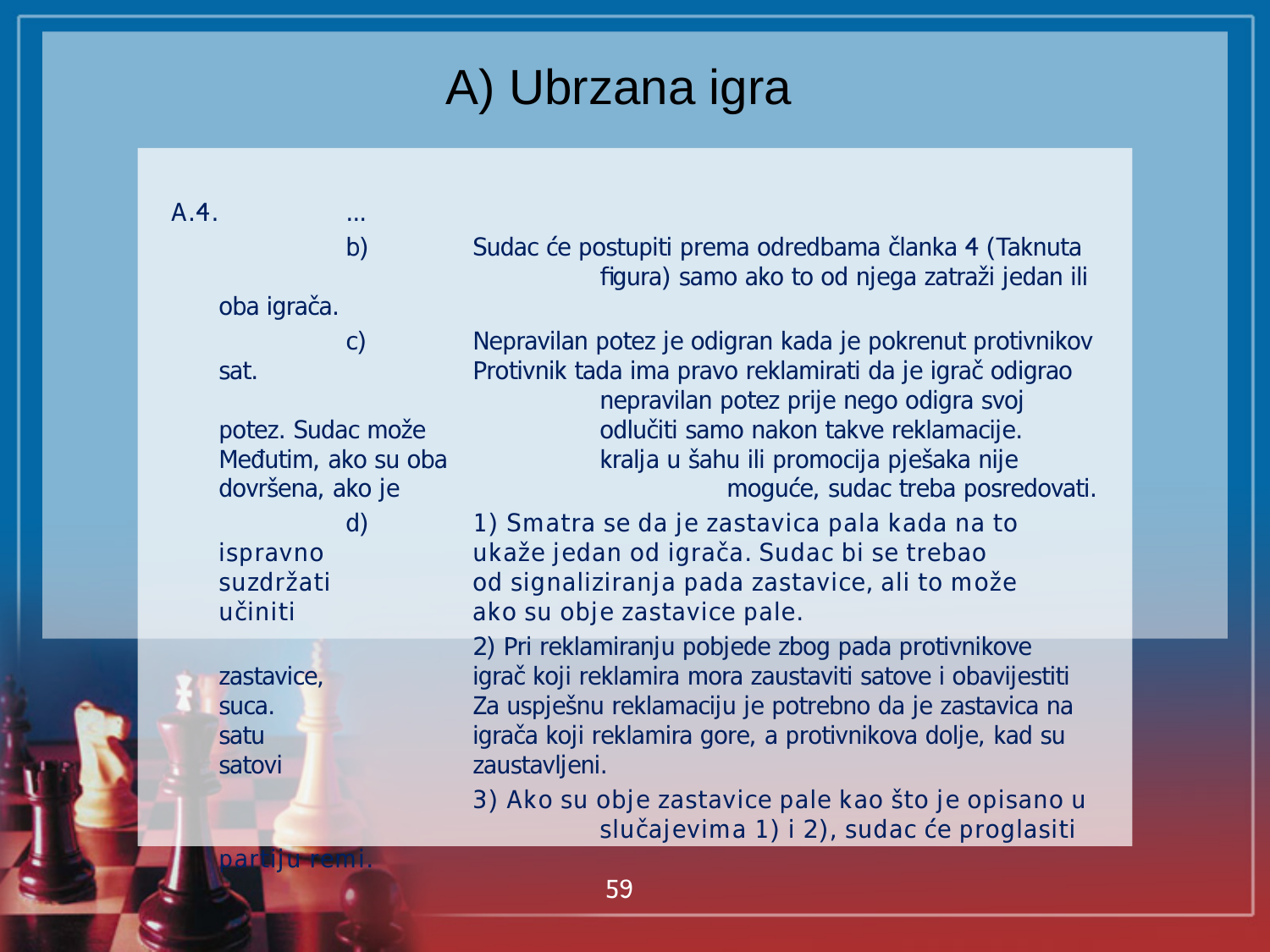

# A) Ubrzana igra
A.4.	…
		b)	Sudac će postupiti prema odredbama članka 4 (Taknuta 			figura) samo ako to od njega zatraži jedan ili oba igrača.
		c)	Nepravilan potez je odigran kada je pokrenut protivnikov sat. 		Protivnik tada ima pravo reklamirati da je igrač odigrao 			nepravilan potez prije nego odigra svoj potez. Sudac može 		odlučiti samo nakon takve reklamacije. Međutim, ako su oba 		kralja u šahu ili promocija pješaka nije dovršena, ako je 			moguće, sudac treba posredovati.
		d)	1) Smatra se da je zastavica pala kada na to ispravno 		ukaže jedan od igrača. Sudac bi se trebao suzdržati 		od signaliziranja pada zastavice, ali to može učiniti 		ako su obje zastavice pale.
			2) Pri reklamiranju pobjede zbog pada protivnikove zastavice, 		igrač koji reklamira mora zaustaviti satove i obavijestiti suca. 		Za uspješnu reklamaciju je potrebno da je zastavica na satu 		igrača koji reklamira gore, a protivnikova dolje, kad su satovi 		zaustavljeni.
			3) Ako su obje zastavice pale kao što je opisano u 			slučajevima 1) i 2), sudac će proglasiti partiju remi.

59